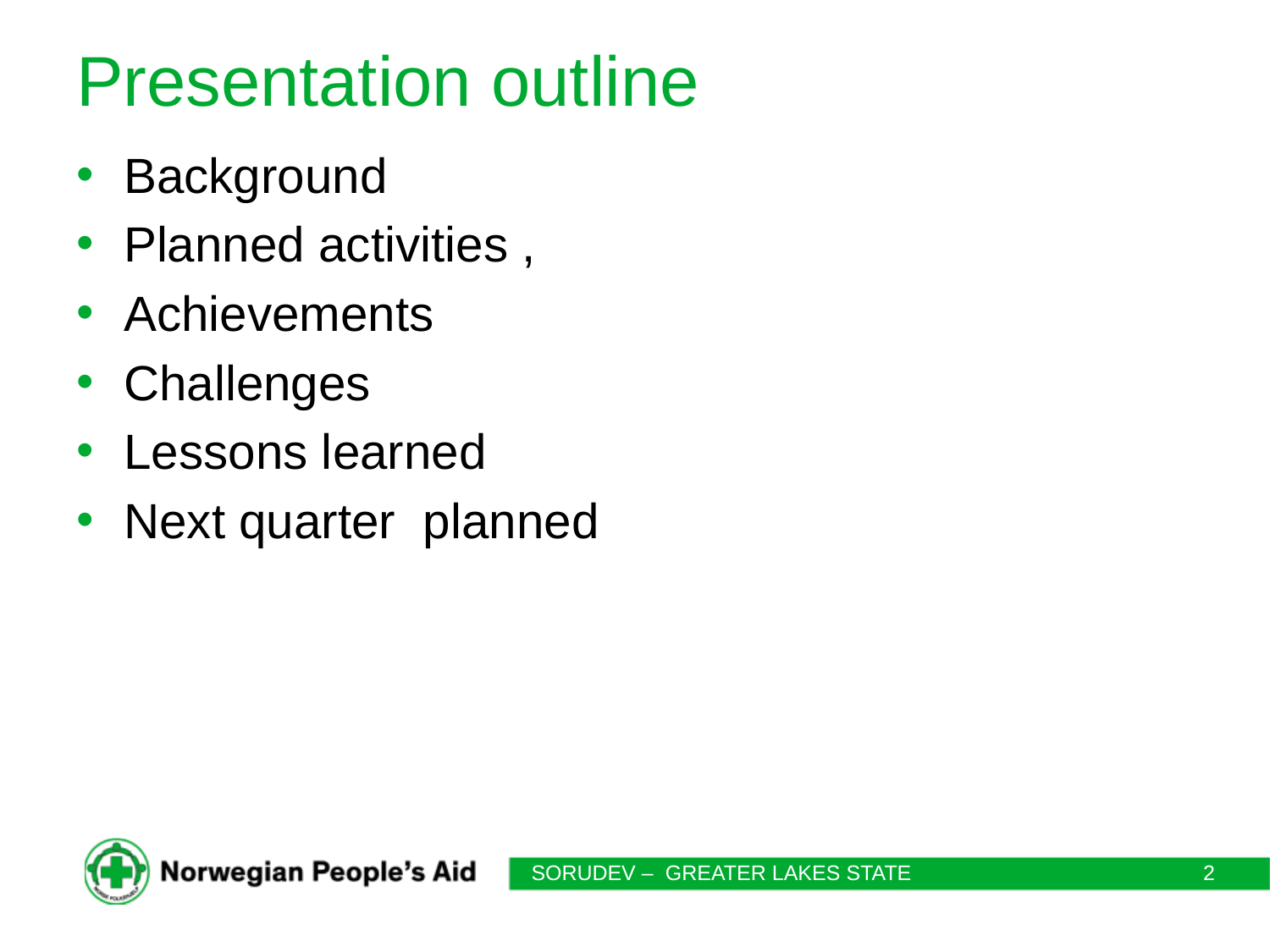

# Presentation outline
Background
Planned activities ,
Achievements
Challenges
Lessons learned
Next quarter  planned

SORUDEV –  GREATER LAKES STATE
2